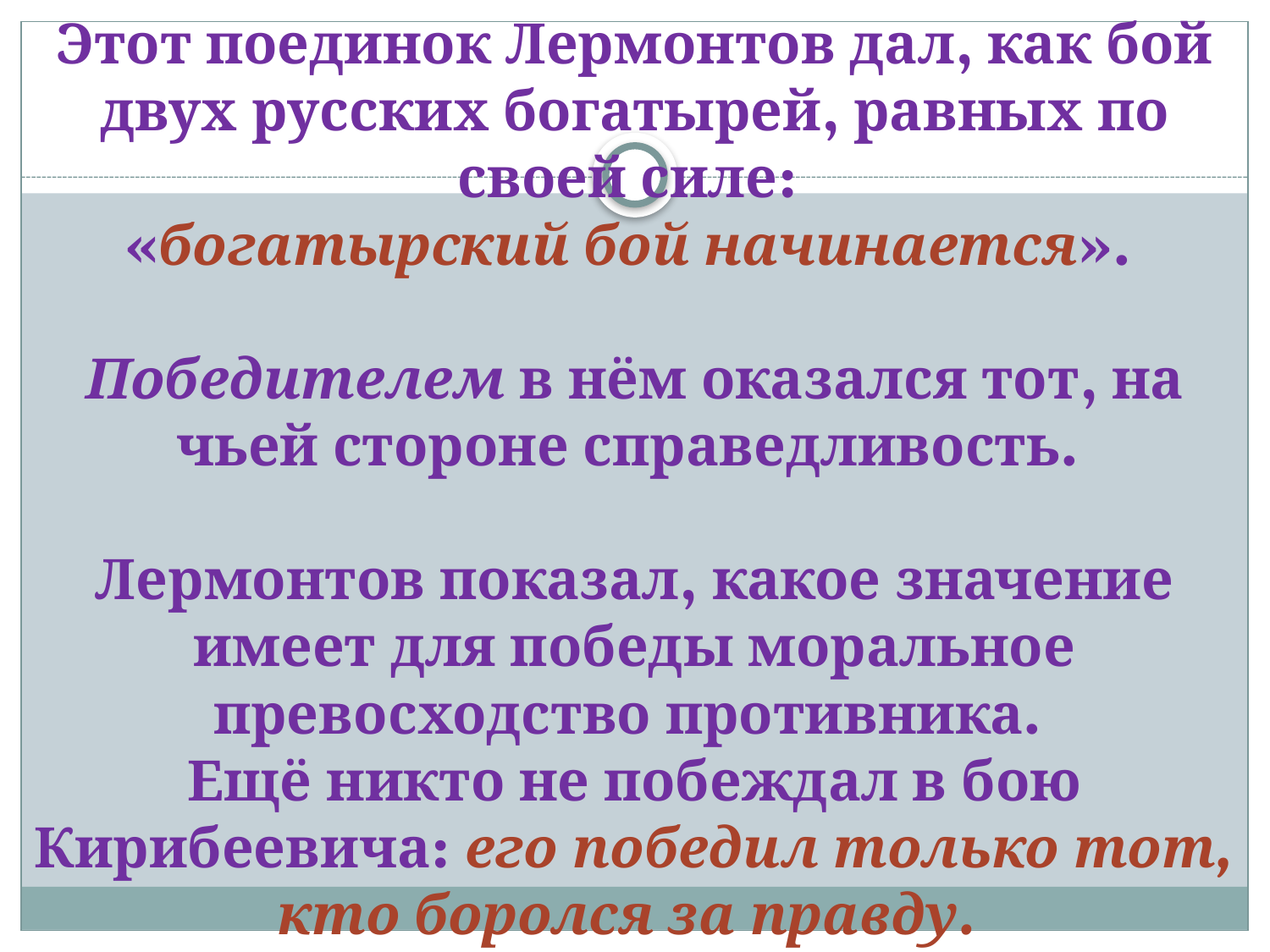

# Этот поединок Лермонтов дал, как бой двух русских богатырей, равных по своей силе: «богатырский бой начинается». Победителем в нём оказался тот, на чьей стороне справедливость. Лермонтов показал, какое значение имеет для победы моральное превосходство противника. Ещё никто не побеждал в бою Кирибеевича: его победил только тот, кто боролся за правду.